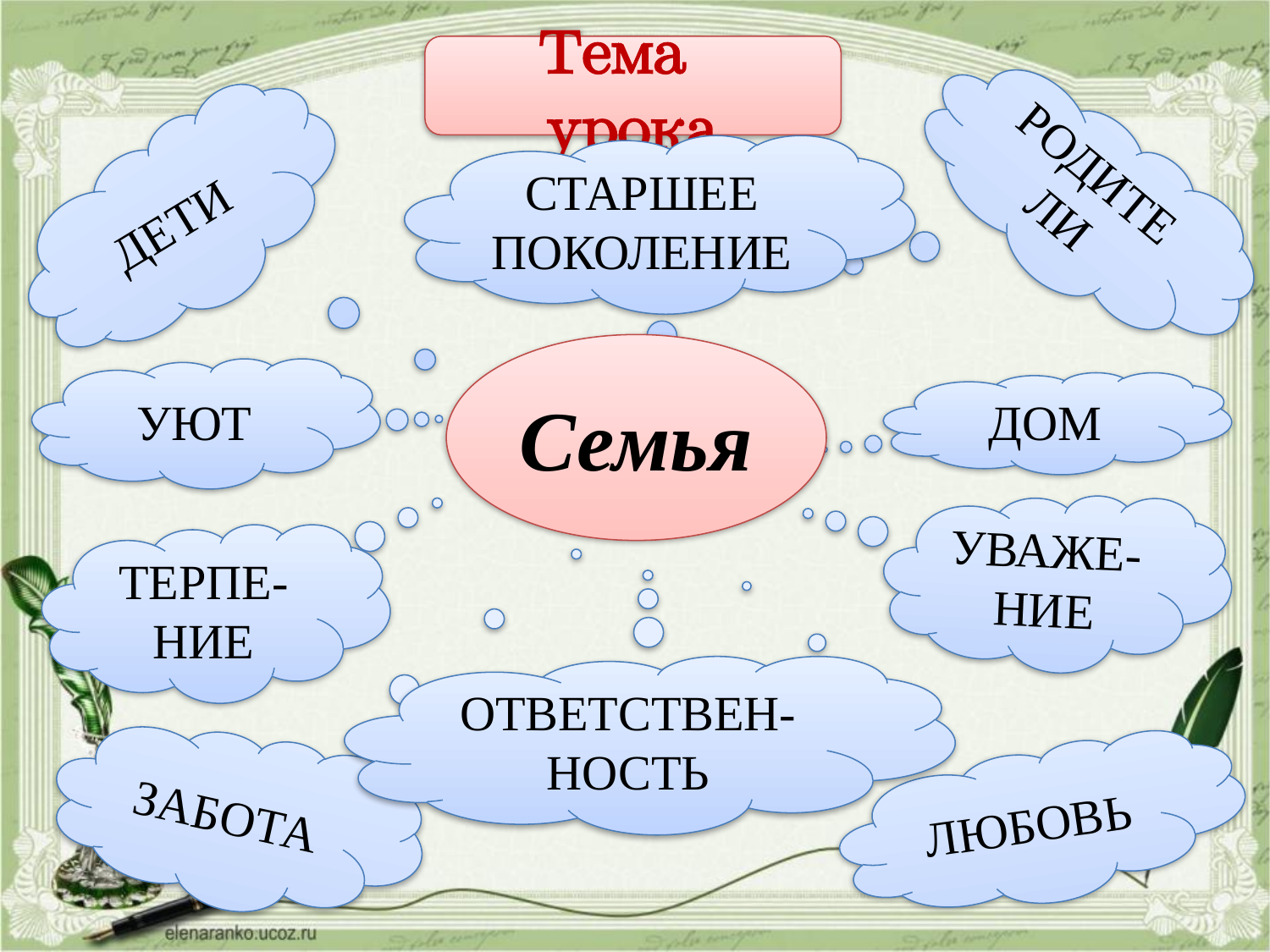

Тема   урока
РОДИТЕЛИ
ДЕТИ
СТАРШЕЕ ПОКОЛЕНИЕ
Семья
УЮТ
ДОМ
УВАЖЕ-НИЕ
ТЕРПЕ-НИЕ
ОТВЕТСТВЕН-НОСТЬ
ЗАБОТА
ЛЮБОВЬ